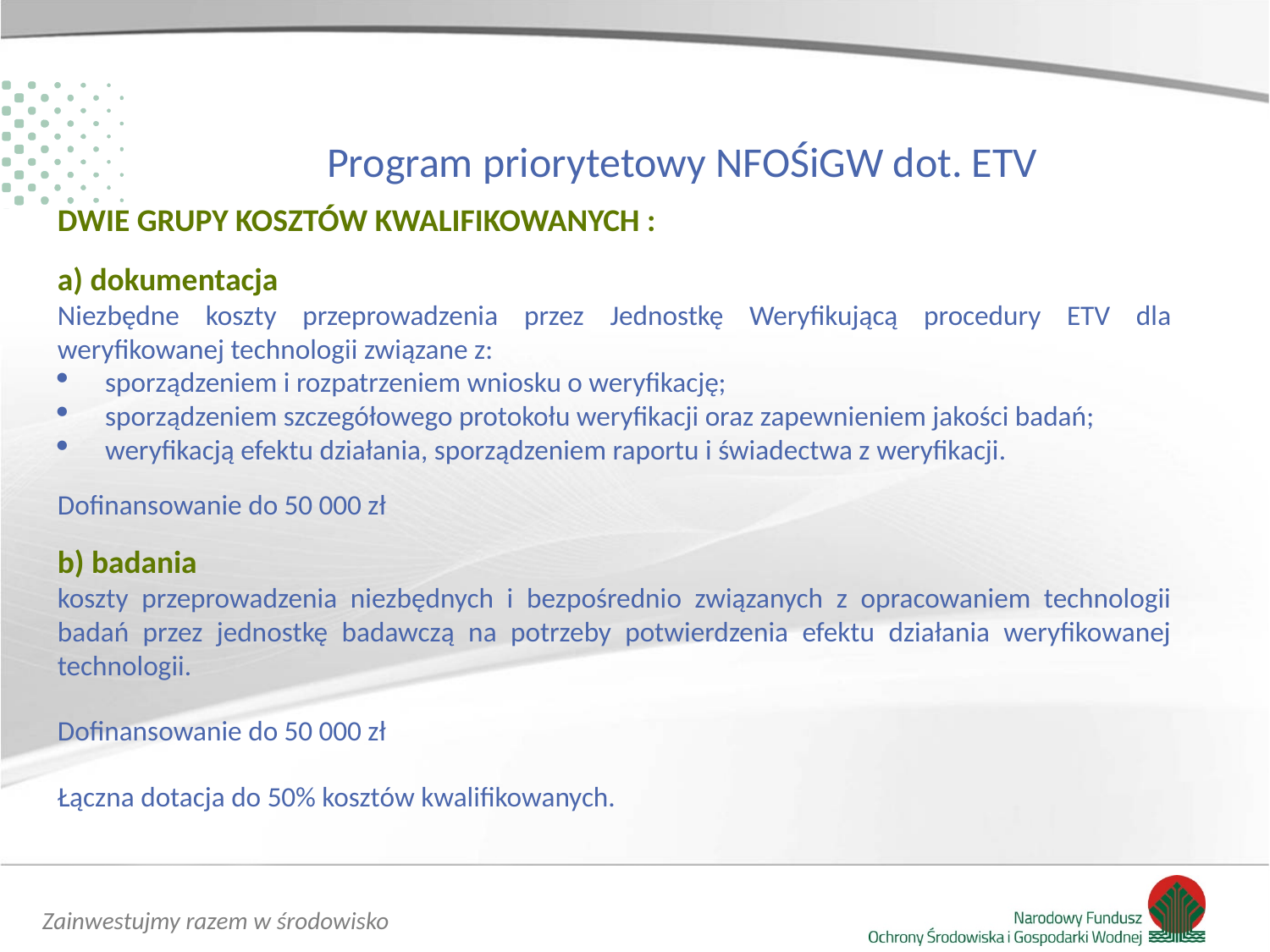

# Program priorytetowy NFOŚiGW dot. ETV

DWIE GRUPY KOSZTÓW KWALIFIKOWANYCH :
a) dokumentacja
Niezbędne koszty przeprowadzenia przez Jednostkę Weryfikującą procedury ETV dla weryfikowanej technologii związane z:
sporządzeniem i rozpatrzeniem wniosku o weryfikację;
sporządzeniem szczegółowego protokołu weryfikacji oraz zapewnieniem jakości badań;
weryfikacją efektu działania, sporządzeniem raportu i świadectwa z weryfikacji.
Dofinansowanie do 50 000 zł
b) badania
koszty przeprowadzenia niezbędnych i bezpośrednio związanych z opracowaniem technologii badań przez jednostkę badawczą na potrzeby potwierdzenia efektu działania weryfikowanej technologii.
Dofinansowanie do 50 000 zł
Łączna dotacja do 50% kosztów kwalifikowanych.

Cel  Programu